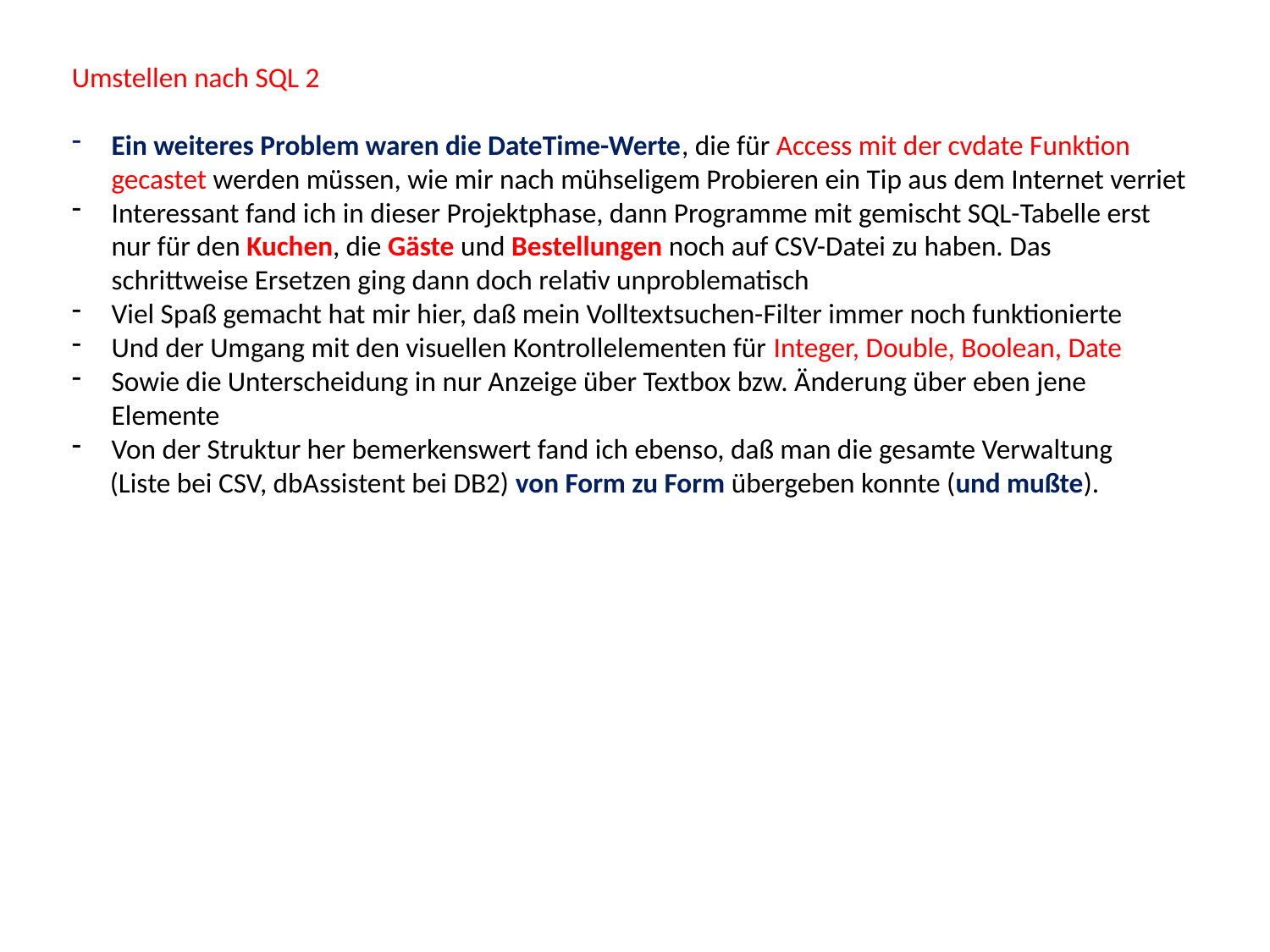

Umstellen nach SQL 2

Ein weiteres Problem waren die DateTime-Werte, die für Access mit der cvdate Funktion gecastet werden müssen, wie mir nach mühseligem Probieren ein Tip aus dem Internet verriet
Interessant fand ich in dieser Projektphase, dann Programme mit gemischt SQL-Tabelle erst nur für den Kuchen, die Gäste und Bestellungen noch auf CSV-Datei zu haben. Das schrittweise Ersetzen ging dann doch relativ unproblematisch
Viel Spaß gemacht hat mir hier, daß mein Volltextsuchen-Filter immer noch funktionierte
Und der Umgang mit den visuellen Kontrollelementen für Integer, Double, Boolean, Date
Sowie die Unterscheidung in nur Anzeige über Textbox bzw. Änderung über eben jene Elemente
Von der Struktur her bemerkenswert fand ich ebenso, daß man die gesamte Verwaltung
      (Liste bei CSV, dbAssistent bei DB2) von Form zu Form übergeben konnte (und mußte).